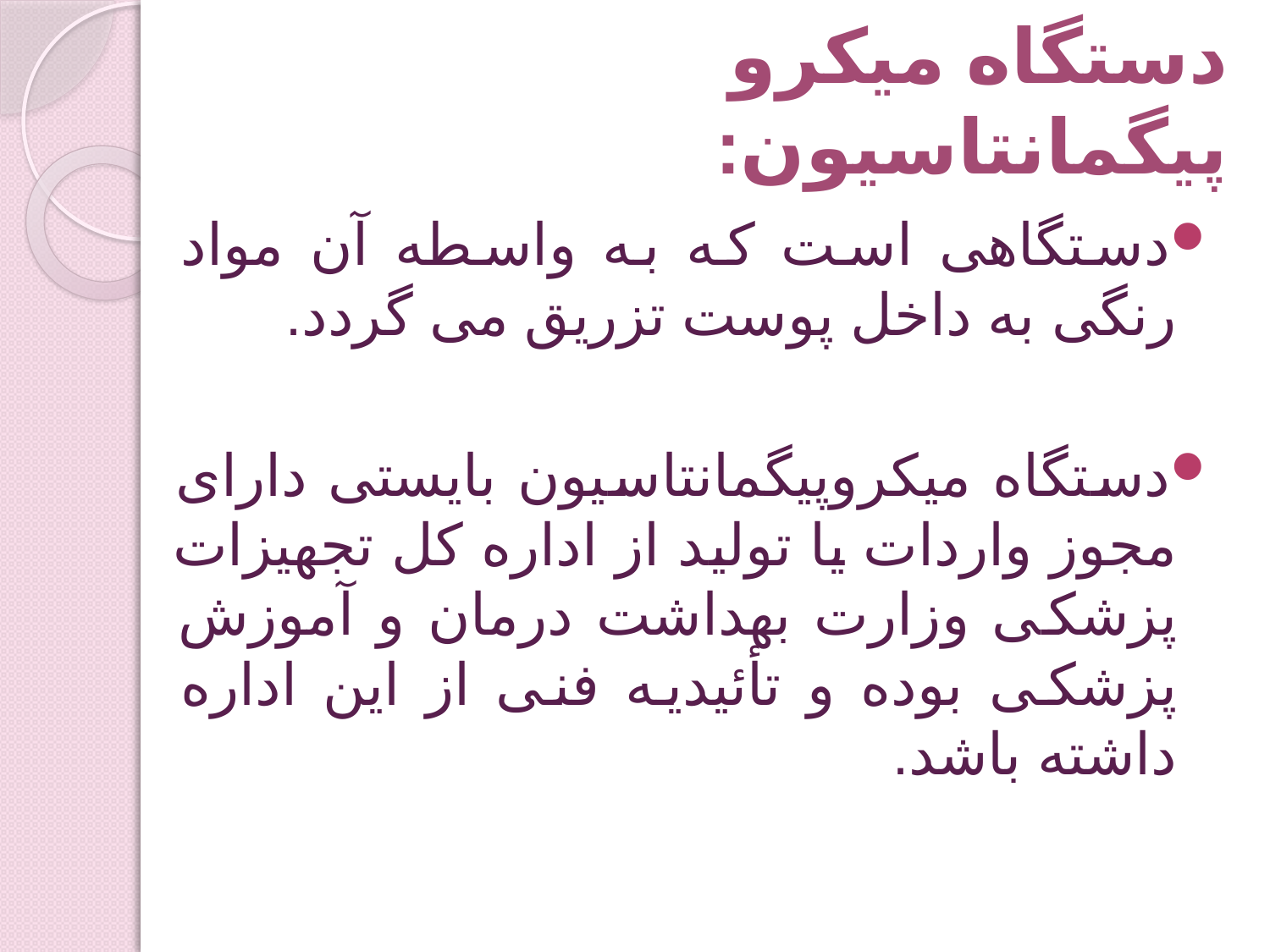

# دستگاه میکرو پیگمانتاسیون:
دستگاهی است که به واسطه آن مواد رنگی به داخل پوست تزریق می گردد.

دستگاه میکروپیگمانتاسیون بایستی دارای مجوز واردات یا تولید از اداره کل تجهیزات پزشکی وزارت بهداشت درمان و آموزش پزشکی بوده و تأئیدیه فنی از این اداره داشته باشد.